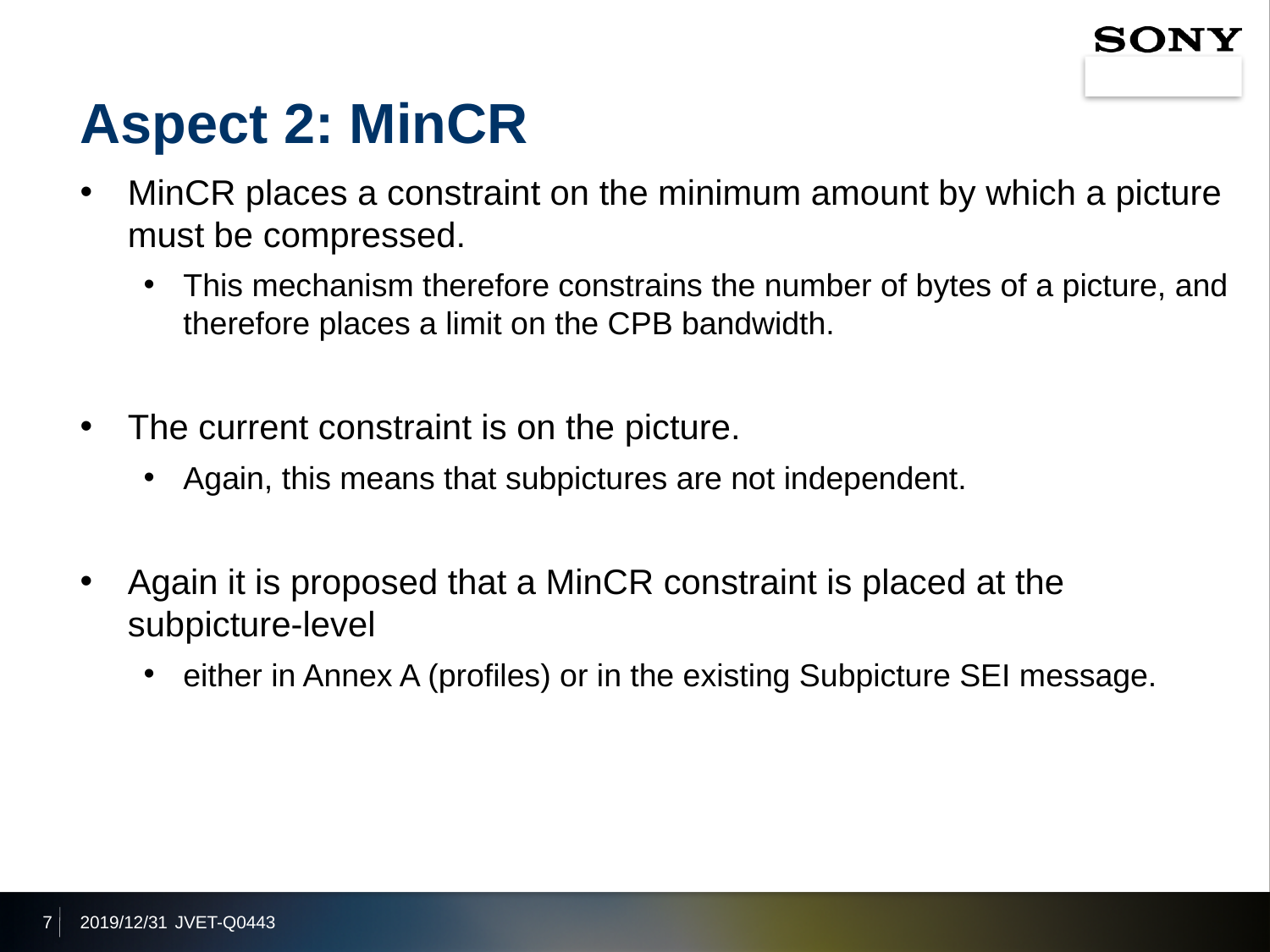

# Aspect 2: MinCR
MinCR places a constraint on the minimum amount by which a picture must be compressed.
This mechanism therefore constrains the number of bytes of a picture, and therefore places a limit on the CPB bandwidth.

The current constraint is on the picture.
Again, this means that subpictures are not independent.

Again it is proposed that a MinCR constraint is placed at the subpicture-level
either in Annex A (profiles) or in the existing Subpicture SEI message.

7
2019/12/31
JVET-Q0443